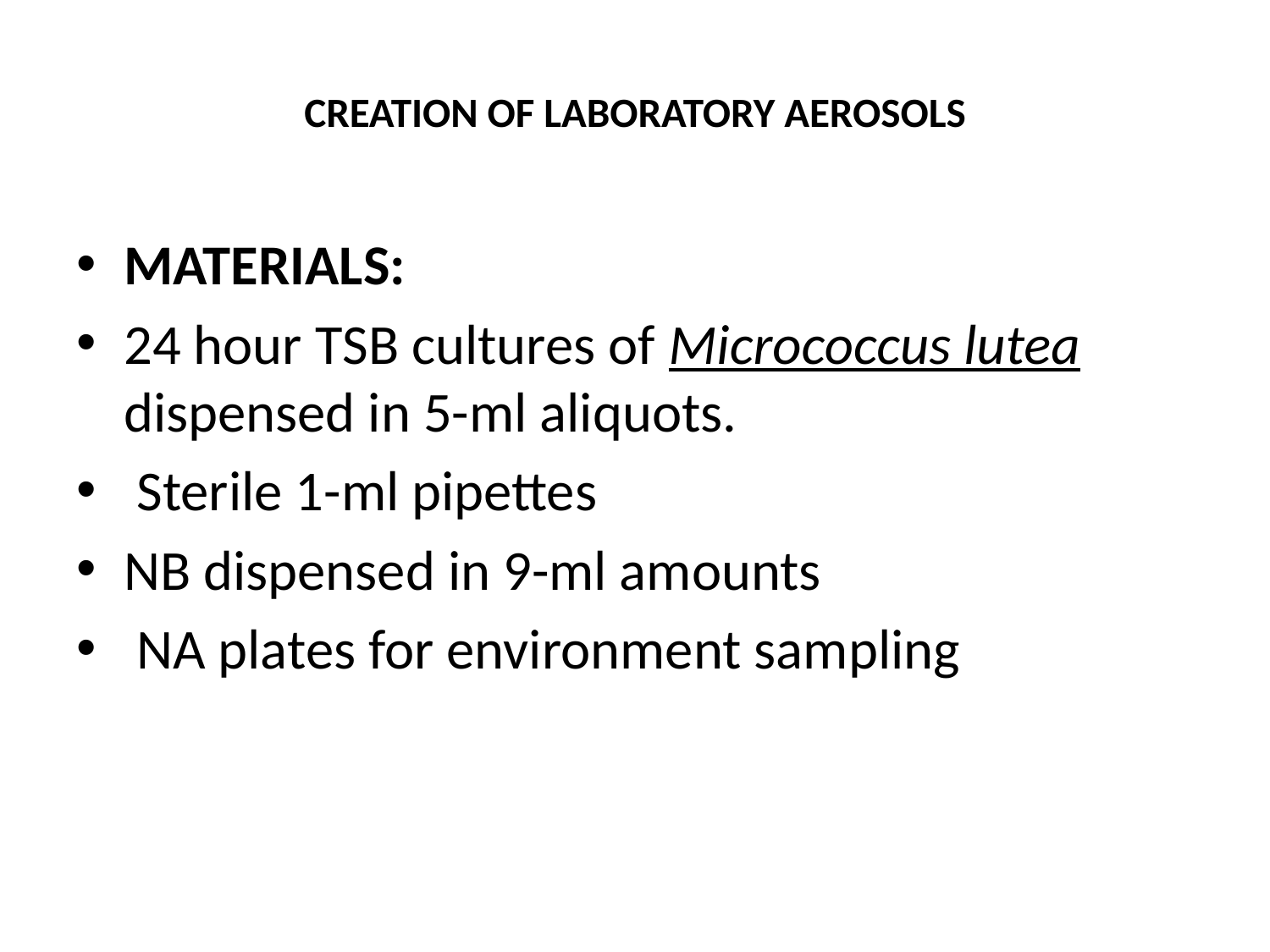

# CREATION OF LABORATORY AEROSOLS
MATERIALS:
24 hour TSB cultures of Micrococcus lutea dispensed in 5-ml aliquots.
 Sterile 1-ml pipettes
NB dispensed in 9-ml amounts
 NA plates for environment sampling